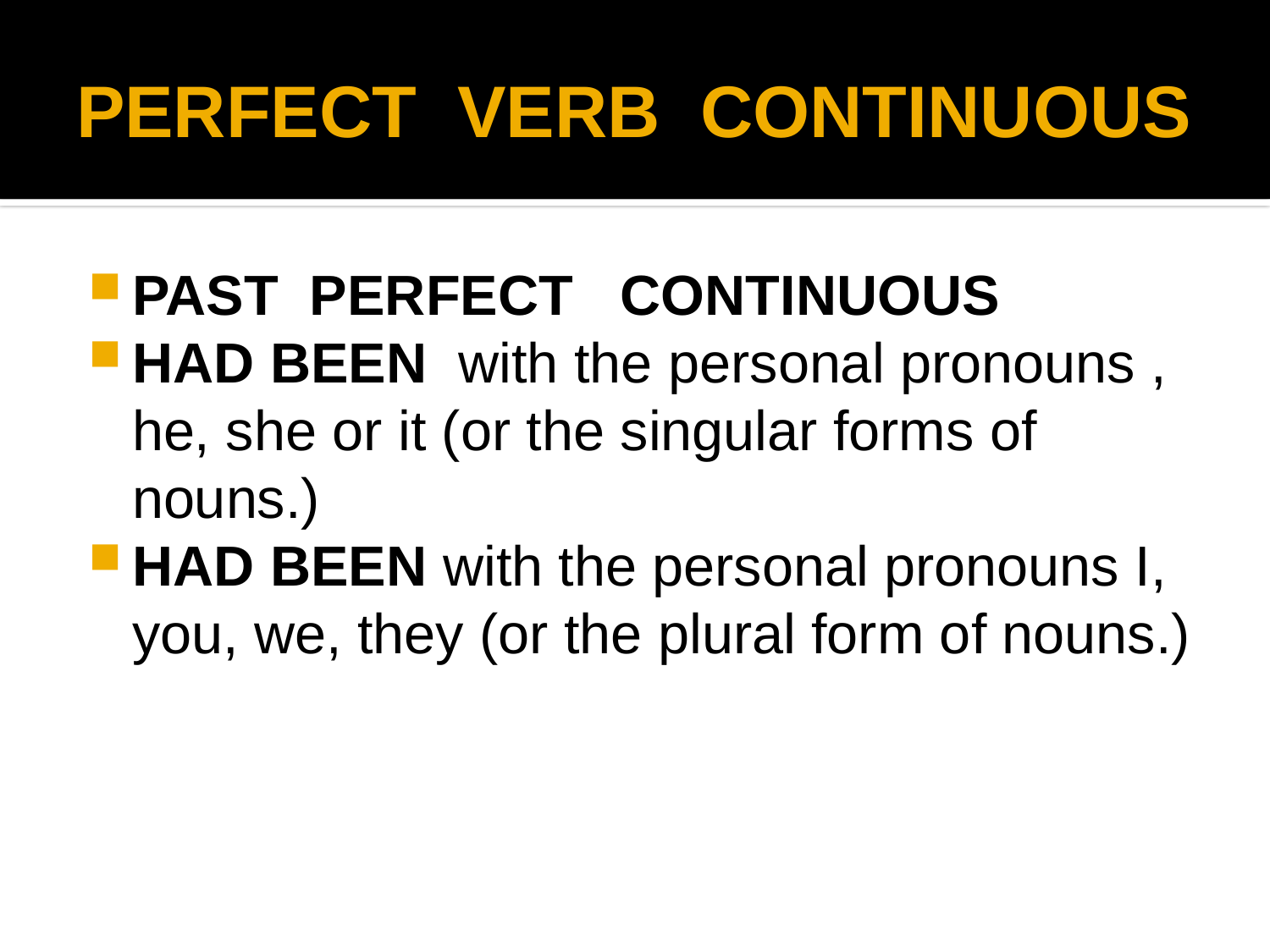

# PERFECT  VERB  CONTINUOUS
PAST  PERFECT   CONTINUOUS
HAD BEEN  with the personal pronouns , he, she or it (or the singular forms of nouns.)
HAD BEEN with the personal pronouns I, you, we, they (or the plural form of nouns.)